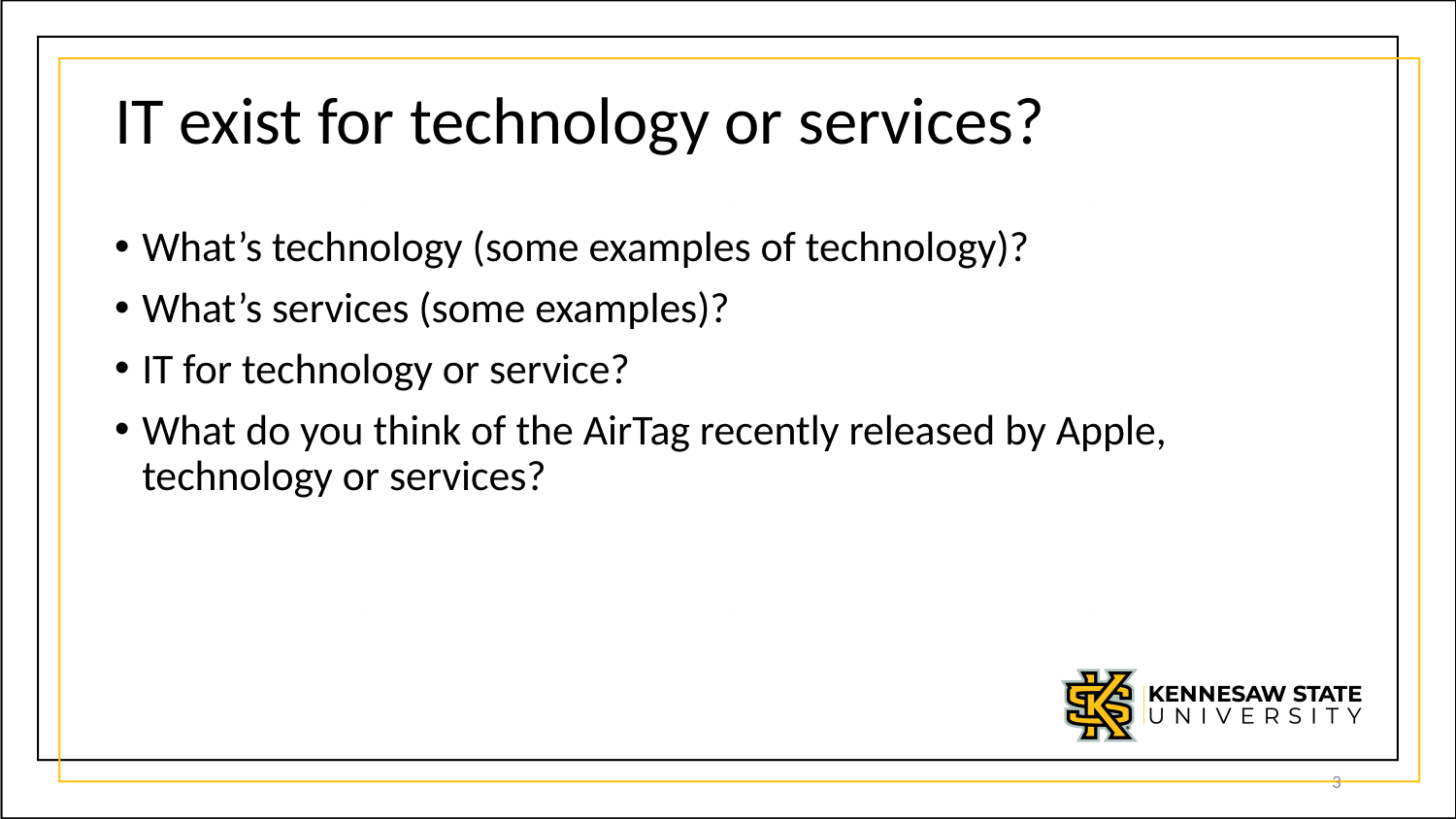

# IT exist for technology or services?
What’s technology (some examples of technology)?
What’s services (some examples)?
IT for technology or service?
What do you think of the AirTag recently released by Apple, technology or services?

3